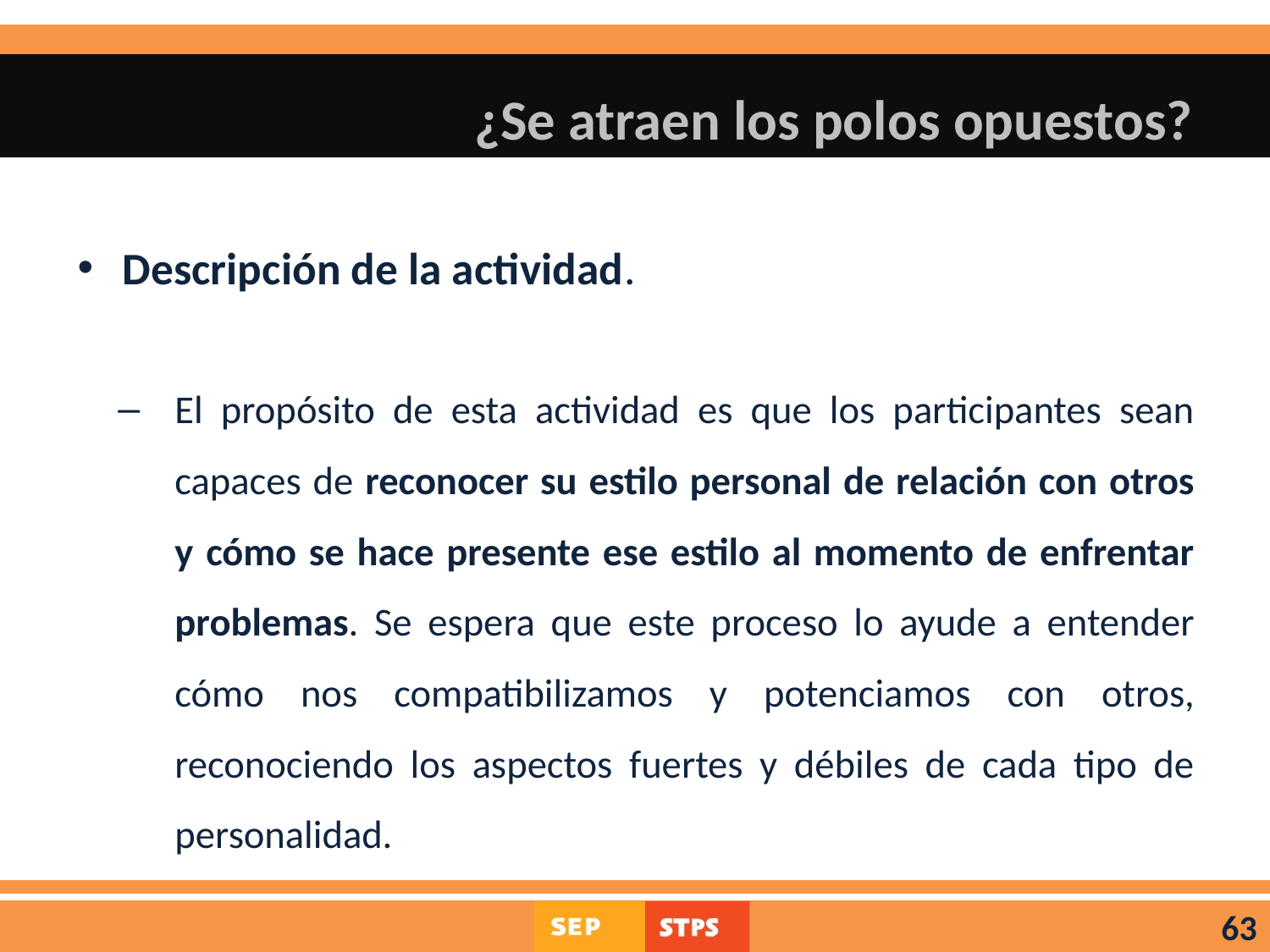

# ¿Se atraen los polos opuestos?
Descripción de la actividad.

El propósito de esta actividad es que los participantes sean capaces de reconocer su estilo personal de relación con otros y cómo se hace presente ese estilo al momento de enfrentar problemas. Se espera que este proceso lo ayude a entender cómo nos compatibilizamos y potenciamos con otros, reconociendo los aspectos fuertes y débiles de cada tipo de personalidad.
63